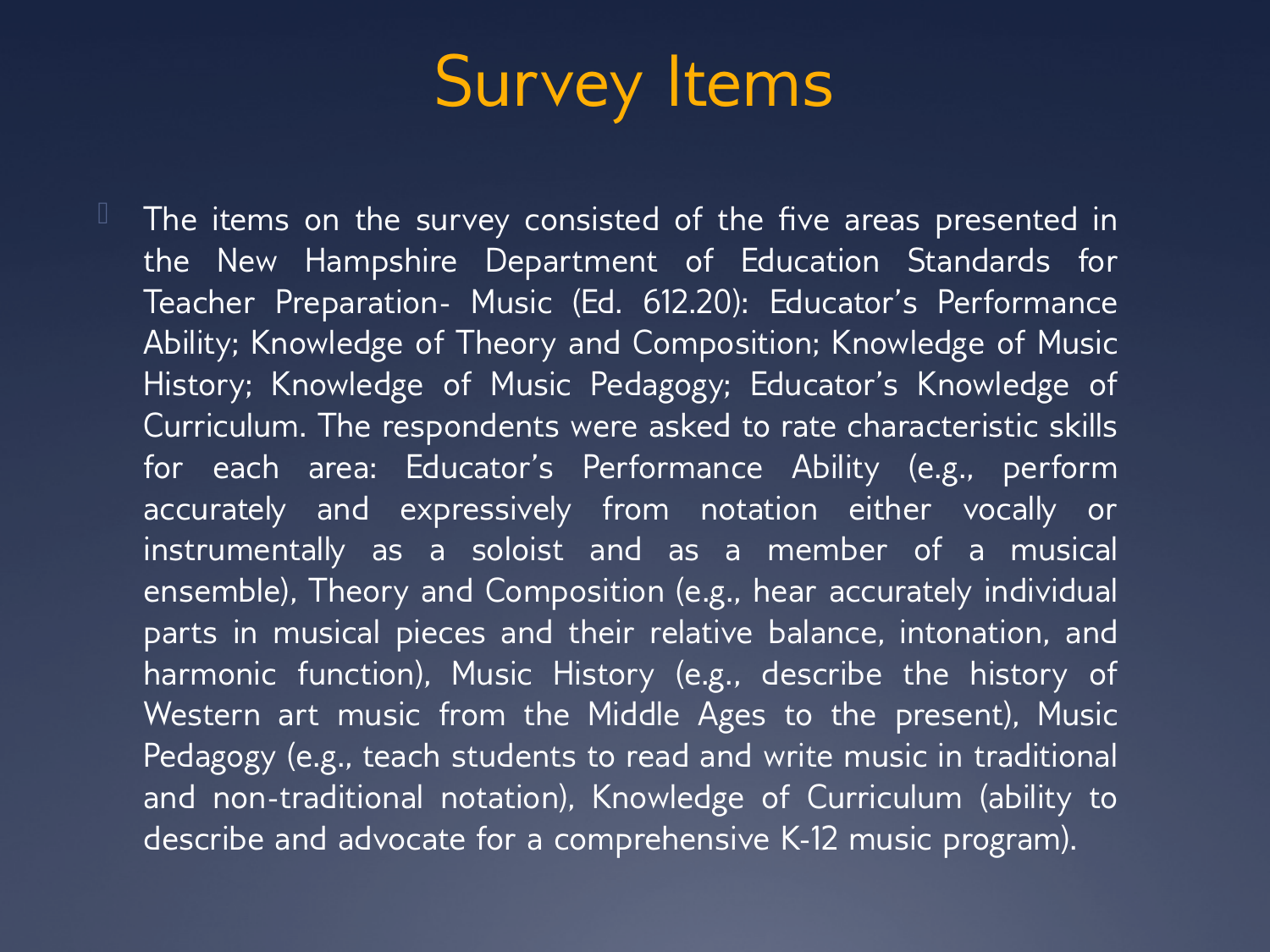

# Survey Items
The items on the survey consisted of the five areas presented in the New Hampshire Department of Education Standards for Teacher Preparation- Music (Ed. 612.20): Educator’s Performance Ability; Knowledge of Theory and Composition; Knowledge of Music History; Knowledge of Music Pedagogy; Educator’s Knowledge of Curriculum. The respondents were asked to rate characteristic skills for each area: Educator’s Performance Ability (e.g., perform accurately and expressively from notation either vocally or instrumentally as a soloist and as a member of a musical ensemble), Theory and Composition (e.g., hear accurately individual parts in musical pieces and their relative balance, intonation, and harmonic function), Music History (e.g., describe the history of Western art music from the Middle Ages to the present), Music Pedagogy (e.g., teach students to read and write music in traditional and non-traditional notation), Knowledge of Curriculum (ability to describe and advocate for a comprehensive K-12 music program).